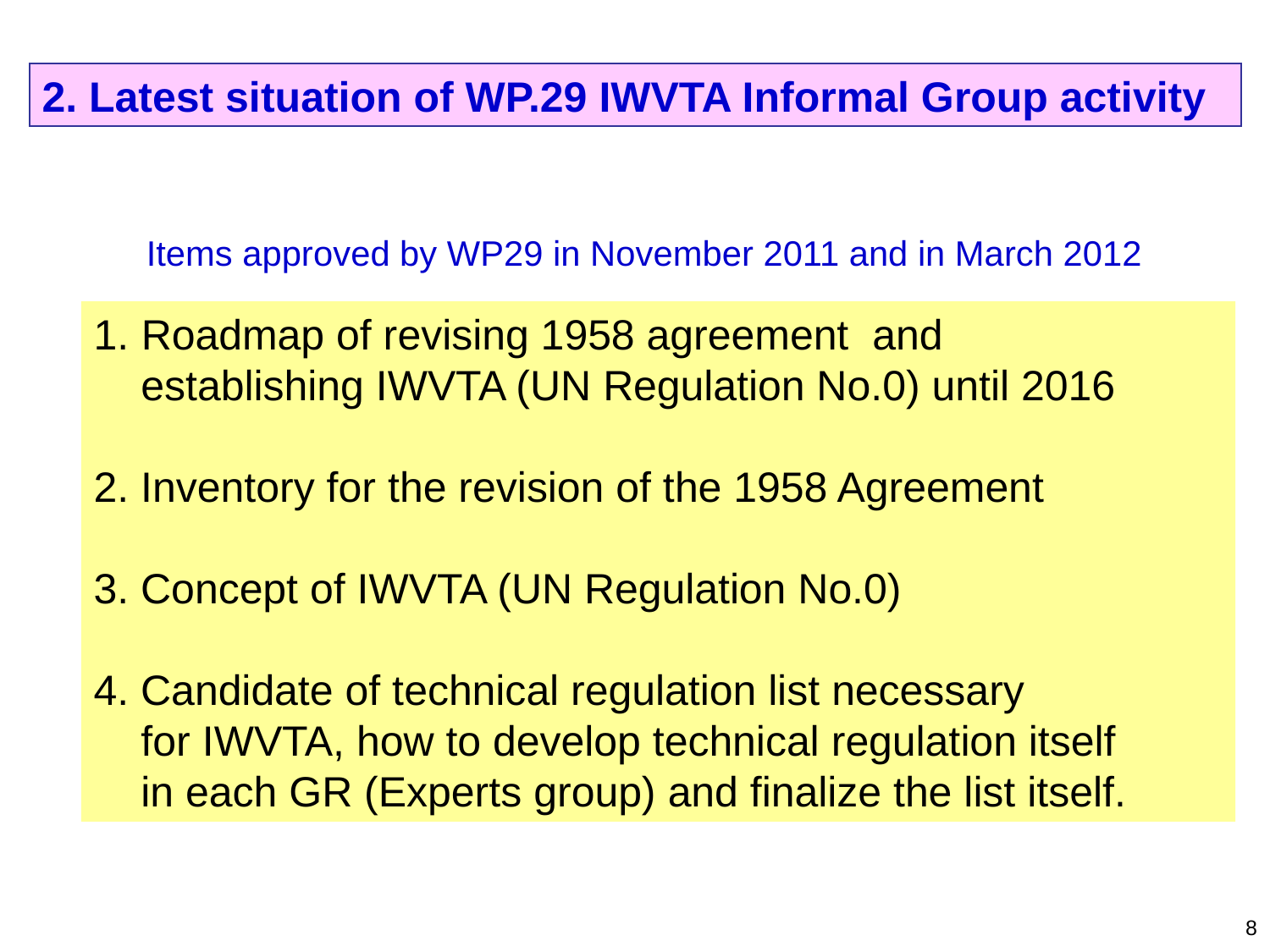

2. Latest situation of WP.29 IWVTA Informal Group activity
Items approved by WP29 in November 2011 and in March 2012
Roadmap of revising 1958 agreement  and
    establishing IWVTA (UN Regulation No.0) until 2016

2. Inventory for the revision of the 1958 Agreement

3. Concept of IWVTA (UN Regulation No.0)

4. Candidate of technical regulation list necessary
    for IWVTA, how to develop technical regulation itself
    in each GR (Experts group) and finalize the list itself.
8